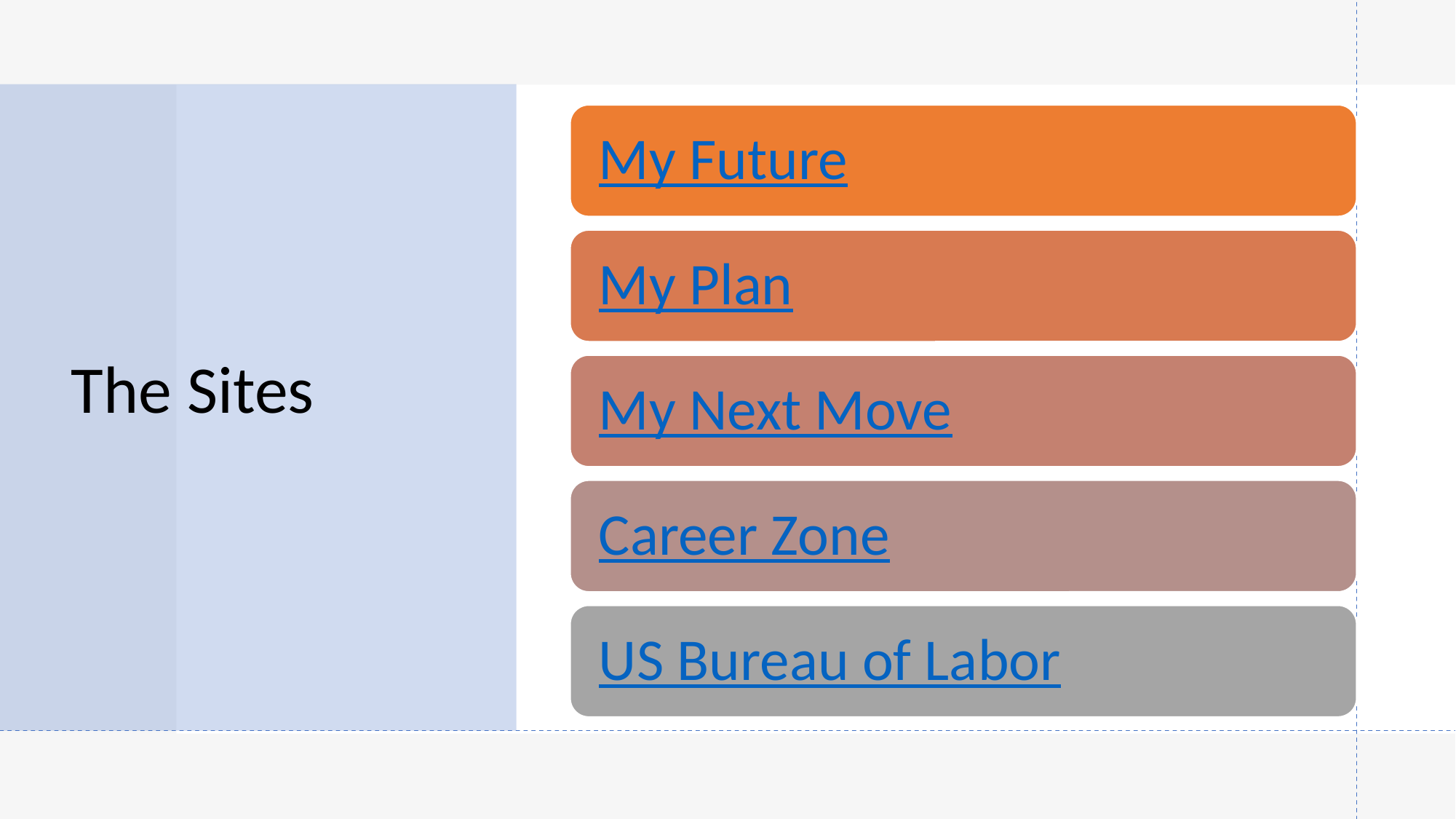

# The Sites

My Future
My Plan
My Next Move
Career Zone
US Bureau of Labor